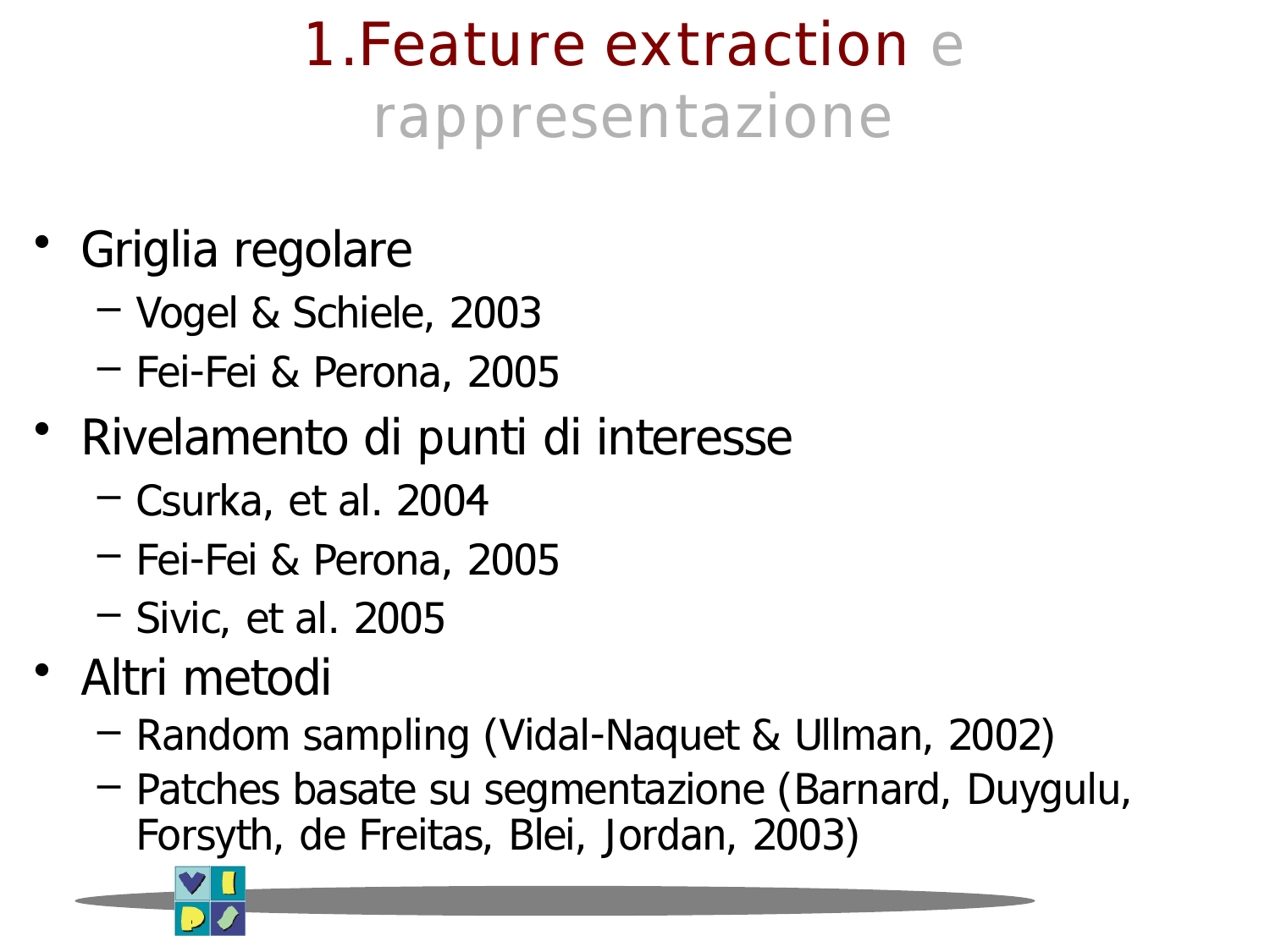

# 1.Feature extraction e rappresentazione
Griglia regolare
Vogel & Schiele, 2003
Fei-Fei & Perona, 2005
Rivelamento di punti di interesse
Csurka, et al. 2004
Fei-Fei & Perona, 2005
Sivic, et al. 2005
Altri metodi
Random sampling (Vidal-Naquet & Ullman, 2002)
Patches basate su segmentazione (Barnard, Duygulu, Forsyth, de Freitas, Blei, Jordan, 2003)